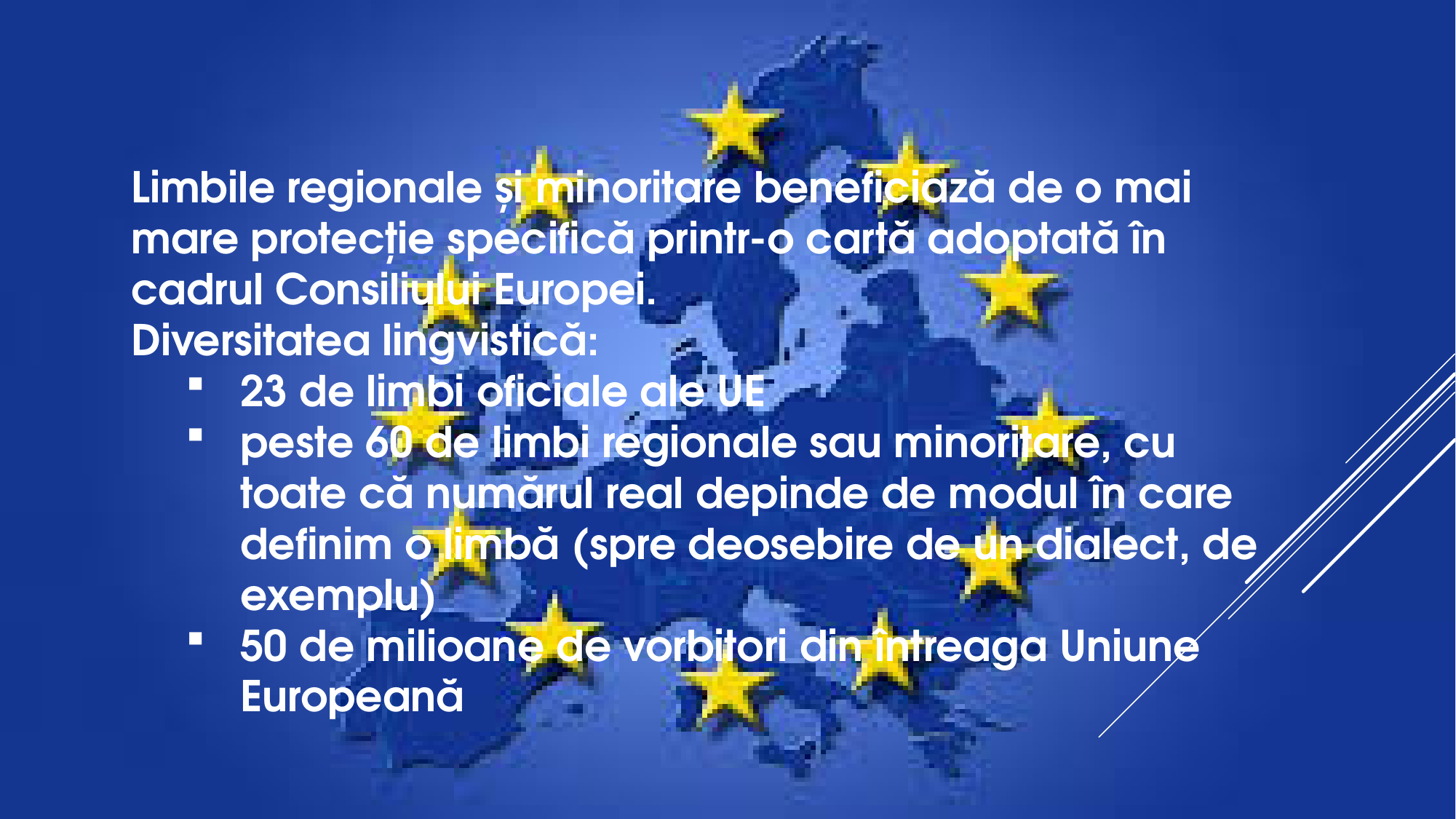

Limbile regionale și minoritare beneficiază de o mai mare protecție specifică printr-o cartă adoptată în cadrul Consiliului Europei.
Diversitatea lingvistică:
23 de limbi oficiale ale UE
peste 60 de limbi regionale sau minoritare, cu toate că numărul real depinde de modul în care definim o limbă (spre deosebire de un dialect, de exemplu)
50 de milioane de vorbitori din întreaga Uniune Europeană